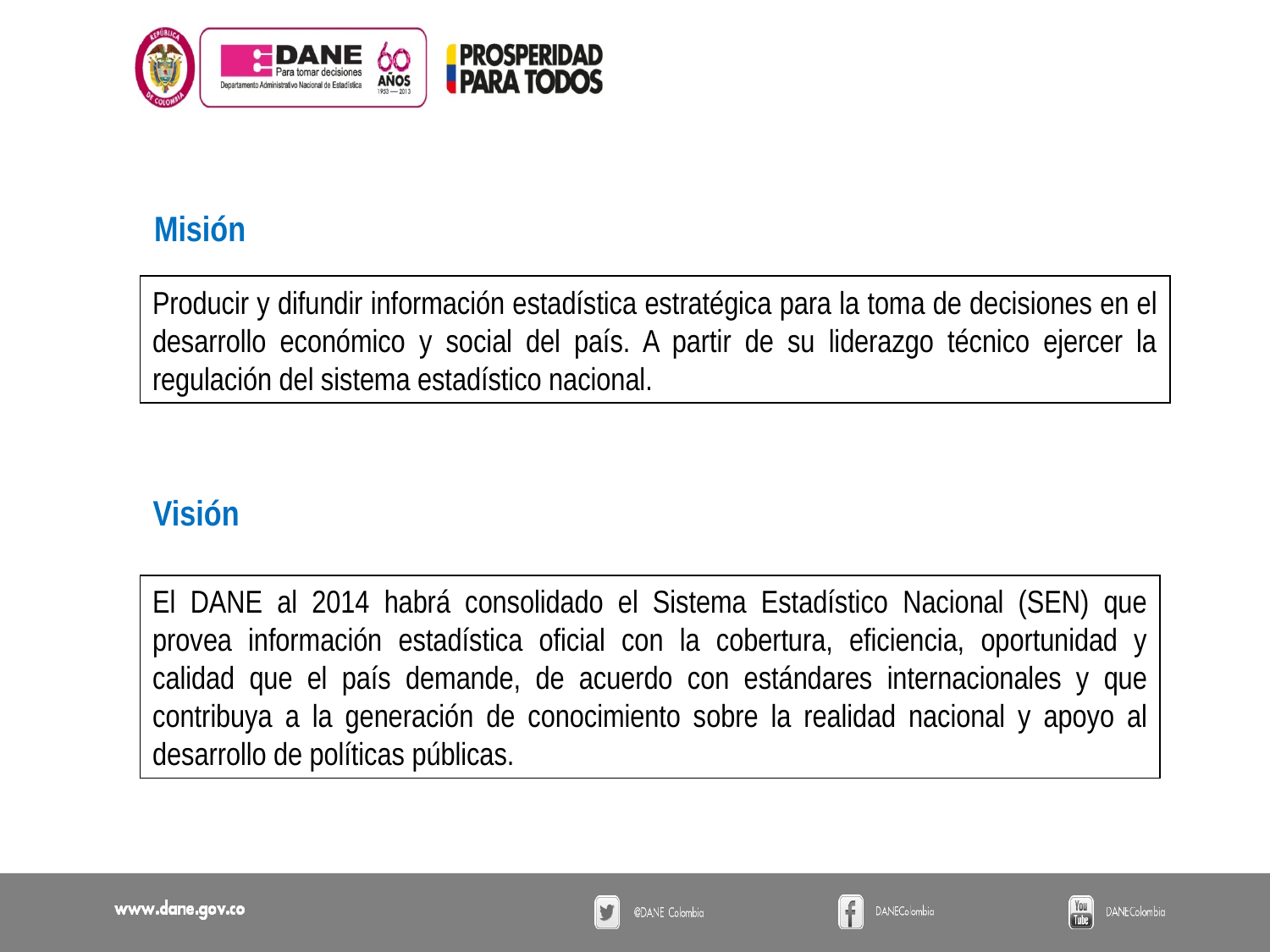

Misión
Producir y difundir información estadística estratégica para la toma de decisiones en el desarrollo económico y social del país. A partir de su liderazgo técnico ejercer la regulación del sistema estadístico nacional.
Visión
El DANE al 2014 habrá consolidado el Sistema Estadístico Nacional (SEN) que provea información estadística oficial con la cobertura, eficiencia, oportunidad y calidad que el país demande, de acuerdo con estándares internacionales y que contribuya a la generación de conocimiento sobre la realidad nacional y apoyo al desarrollo de políticas públicas.